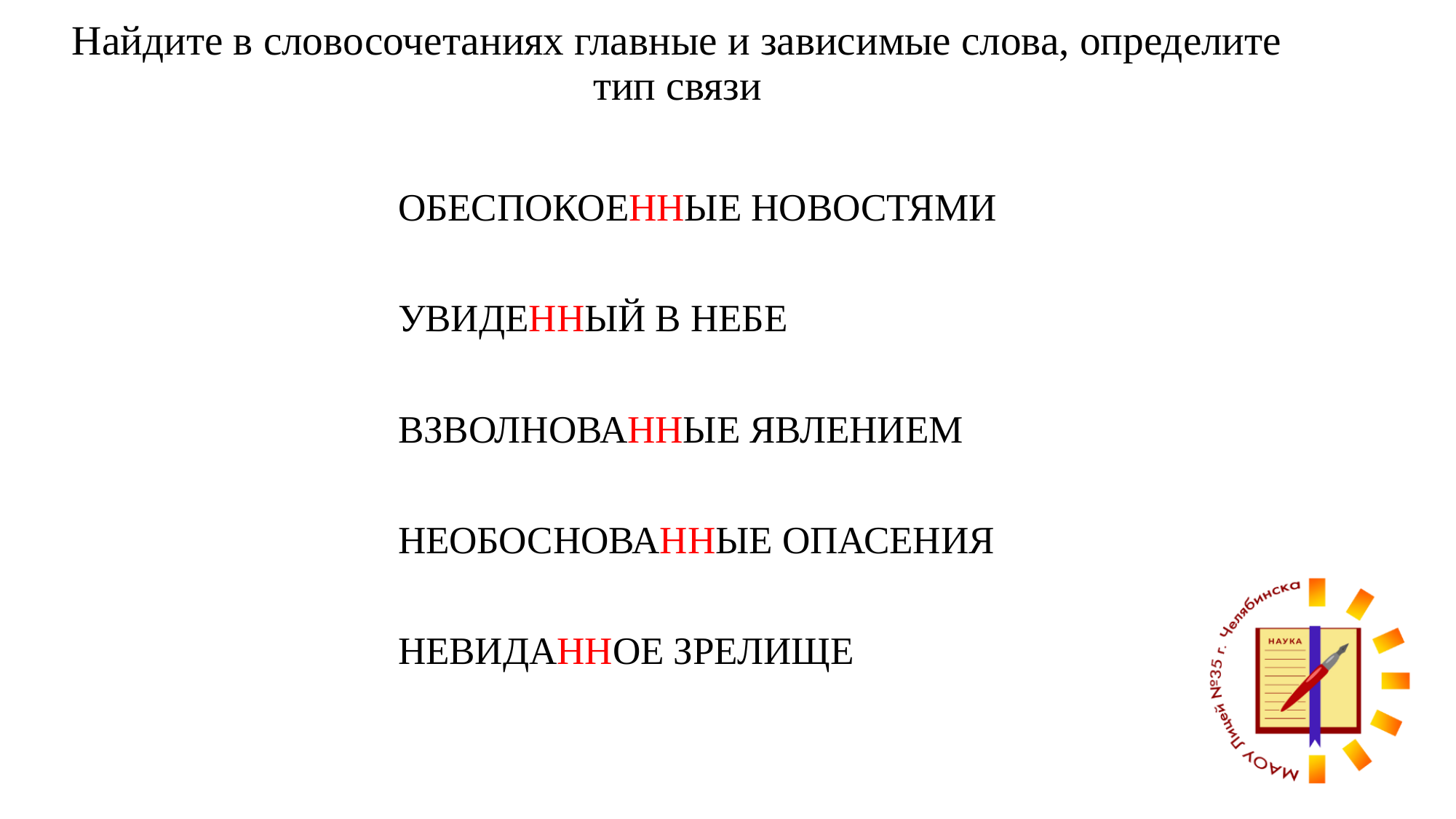

# Найдите в словосочетаниях главные и зависимые слова, определите тип связи
ОБЕСПОКОЕННЫЕ НОВОСТЯМИ

УВИДЕННЫЙ В НЕБЕ

ВЗВОЛНОВАННЫЕ ЯВЛЕНИЕМ

НЕОБОСНОВАННЫЕ ОПАСЕНИЯ

НЕВИДАННОЕ ЗРЕЛИЩЕ